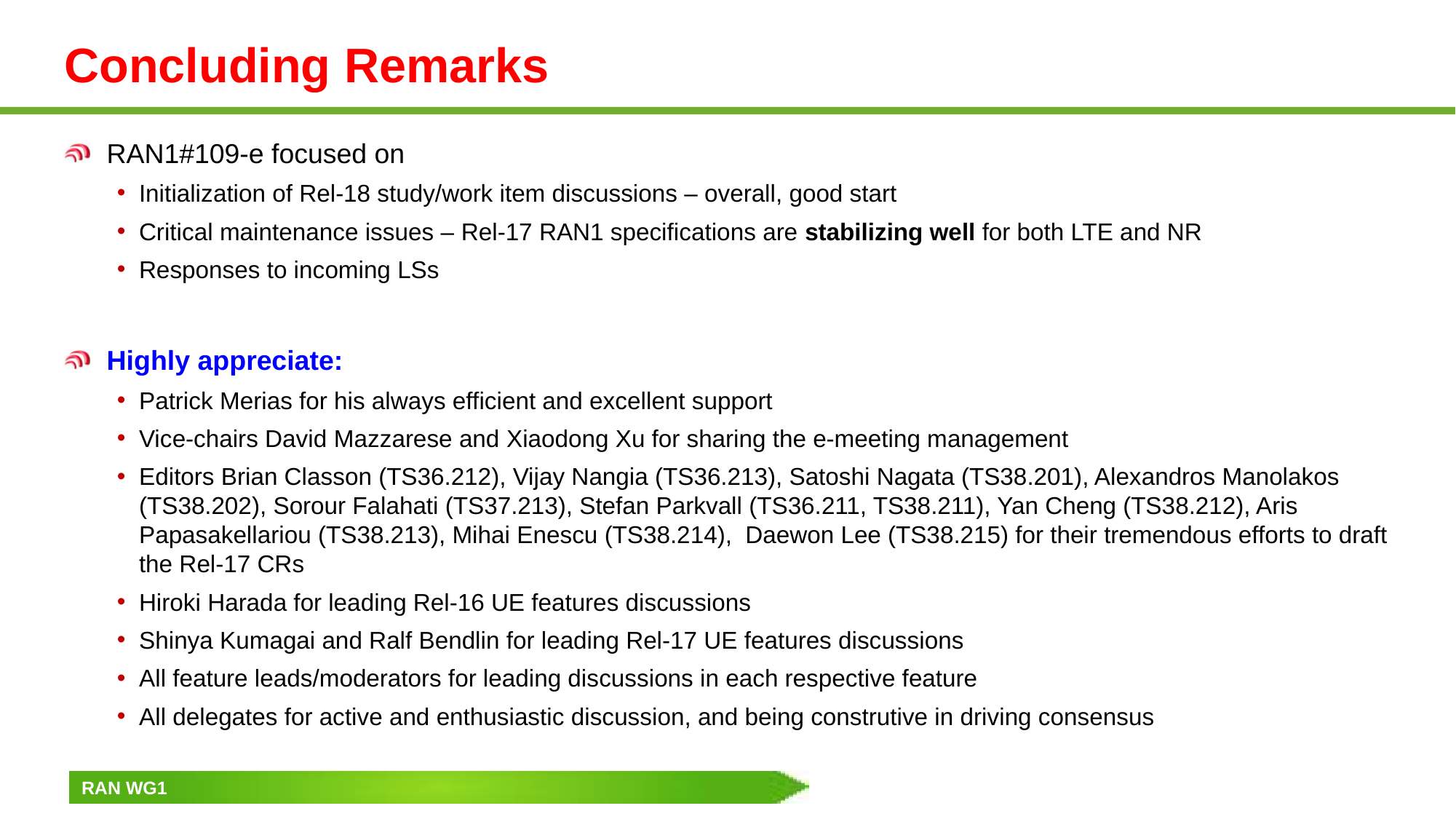

# Concluding Remarks
RAN1#109-e focused on
Initialization of Rel-18 study/work item discussions – overall, good start
Critical maintenance issues – Rel-17 RAN1 specifications are stabilizing well for both LTE and NR
Responses to incoming LSs

Highly appreciate:
Patrick Merias for his always efficient and excellent support
Vice-chairs David Mazzarese and Xiaodong Xu for sharing the e-meeting management
Editors Brian Classon (TS36.212), Vijay Nangia (TS36.213), Satoshi Nagata (TS38.201), Alexandros Manolakos (TS38.202), Sorour Falahati (TS37.213), Stefan Parkvall (TS36.211, TS38.211), Yan Cheng (TS38.212), Aris Papasakellariou (TS38.213), Mihai Enescu (TS38.214),  Daewon Lee (TS38.215) for their tremendous efforts to draft the Rel-17 CRs
Hiroki Harada for leading Rel-16 UE features discussions
Shinya Kumagai and Ralf Bendlin for leading Rel-17 UE features discussions
All feature leads/moderators for leading discussions in each respective feature
All delegates for active and enthusiastic discussion, and being construtive in driving consensus